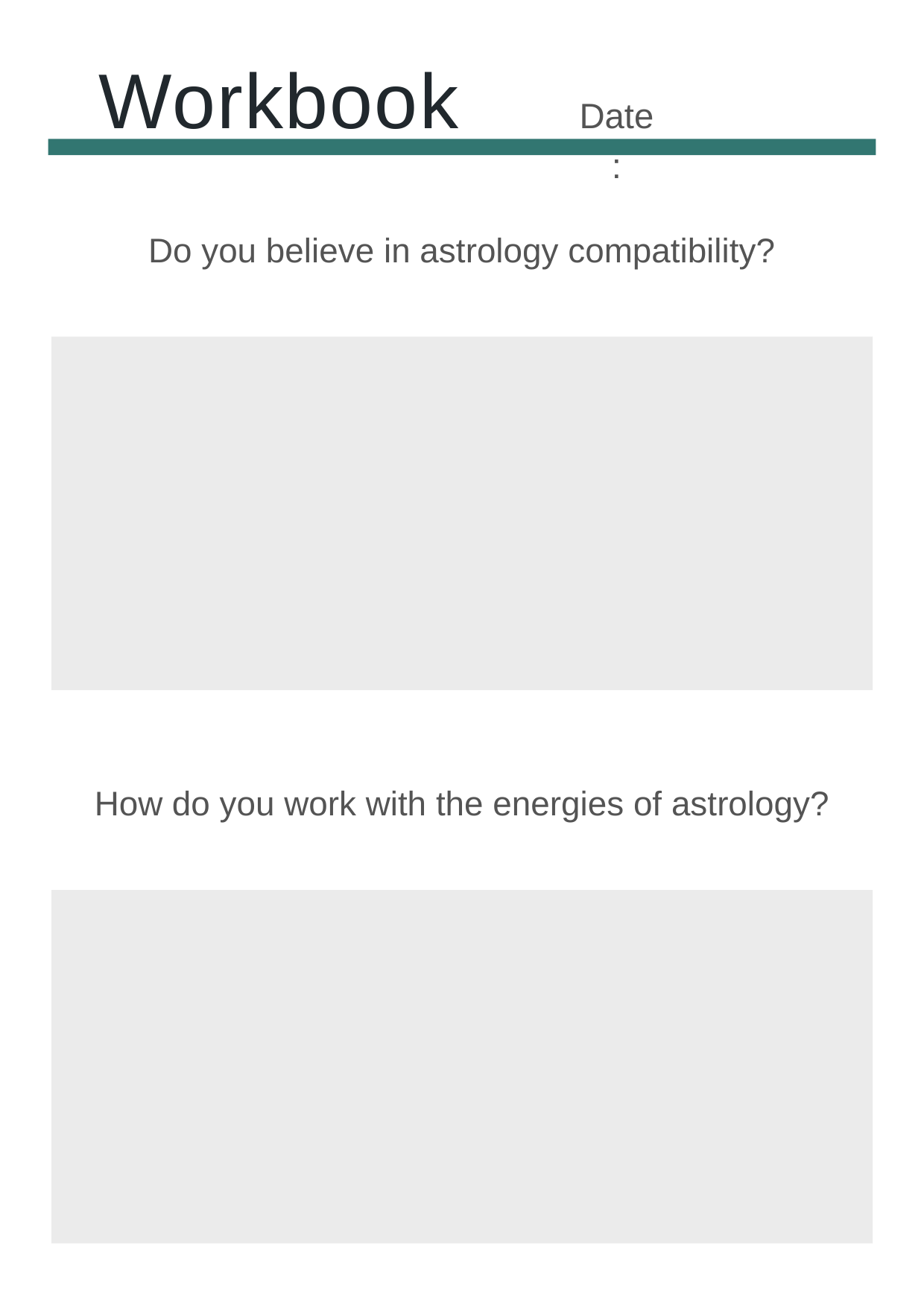

Workbook
Date:

Do you believe in astrology compatibility?

How do you work with the energies of astrology?